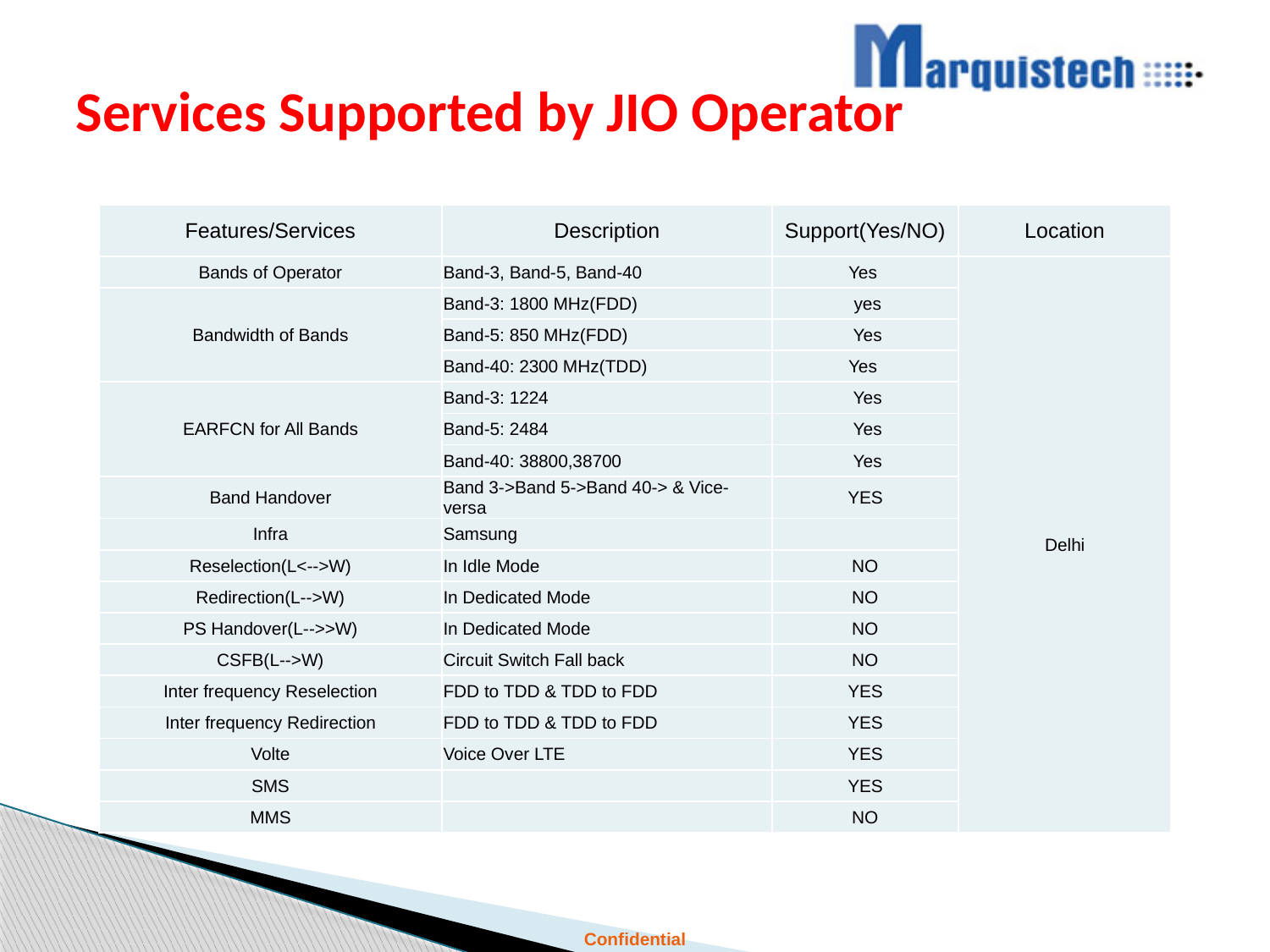

# Services Supported by JIO Operator
| Features/Services | Description | Support(Yes/NO) | Location |
| --- | --- | --- | --- |
| Bands of Operator | Band-3, Band-5, Band-40 | Yes | Delhi |
| Bandwidth of Bands | Band-3: 1800 MHz(FDD) | yes |  |
|  | Band-5: 850 MHz(FDD) | Yes |  |
|  | Band-40: 2300 MHz(TDD) | Yes |  |
| EARFCN for All Bands | Band-3: 1224 | Yes |  |
|  | Band-5: 2484 | Yes |  |
|  | Band-40: 38800,38700 | Yes |  |
| Band Handover | Band 3->Band 5->Band 40-> & Vice-versa | YES |  |
| Infra | Samsung |  |  |
| Reselection(L<-->W) | In Idle Mode | NO |  |
| Redirection(L-->W) | In Dedicated Mode | NO |  |
| PS Handover(L-->>W) | In Dedicated Mode | NO |  |
| CSFB(L-->W) | Circuit Switch Fall back | NO |  |
| Inter frequency Reselection | FDD to TDD & TDD to FDD | YES |  |
| Inter frequency Redirection | FDD to TDD & TDD to FDD | YES |  |
| Volte | Voice Over LTE | YES |  |
| SMS |  | YES |  |
| MMS |  | NO |  |